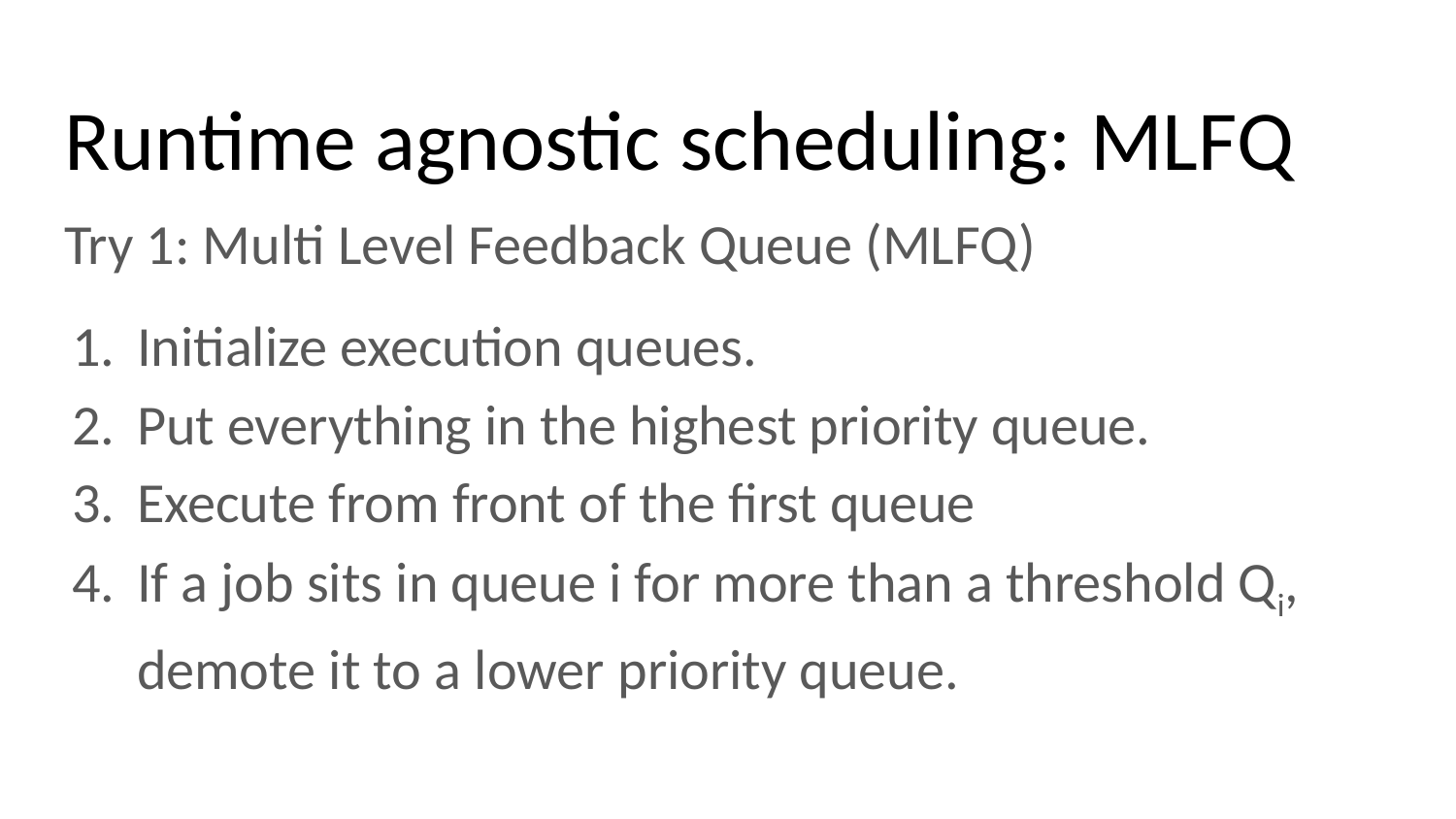

# Runtime agnostic scheduling: MLFQ
Try 1: Multi Level Feedback Queue (MLFQ)
Initialize execution queues.
Put everything in the highest priority queue.
Execute from front of the first queue
If a job sits in queue i for more than a threshold Qi, demote it to a lower priority queue.